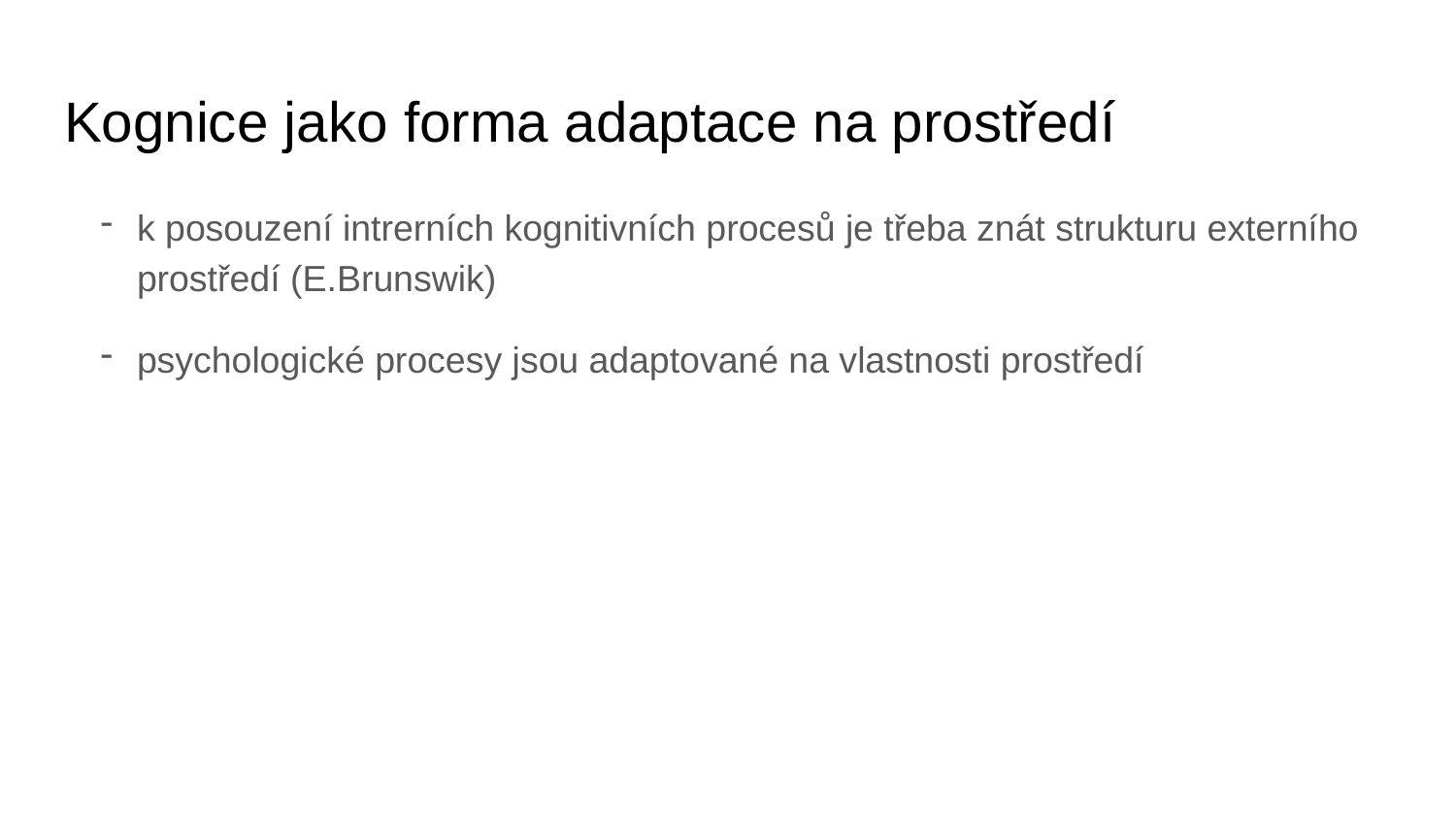

# Kognice jako forma adaptace na prostředí
k posouzení intrerních kognitivních procesů je třeba znát strukturu externího prostředí (E.Brunswik)
psychologické procesy jsou adaptované na vlastnosti prostředí